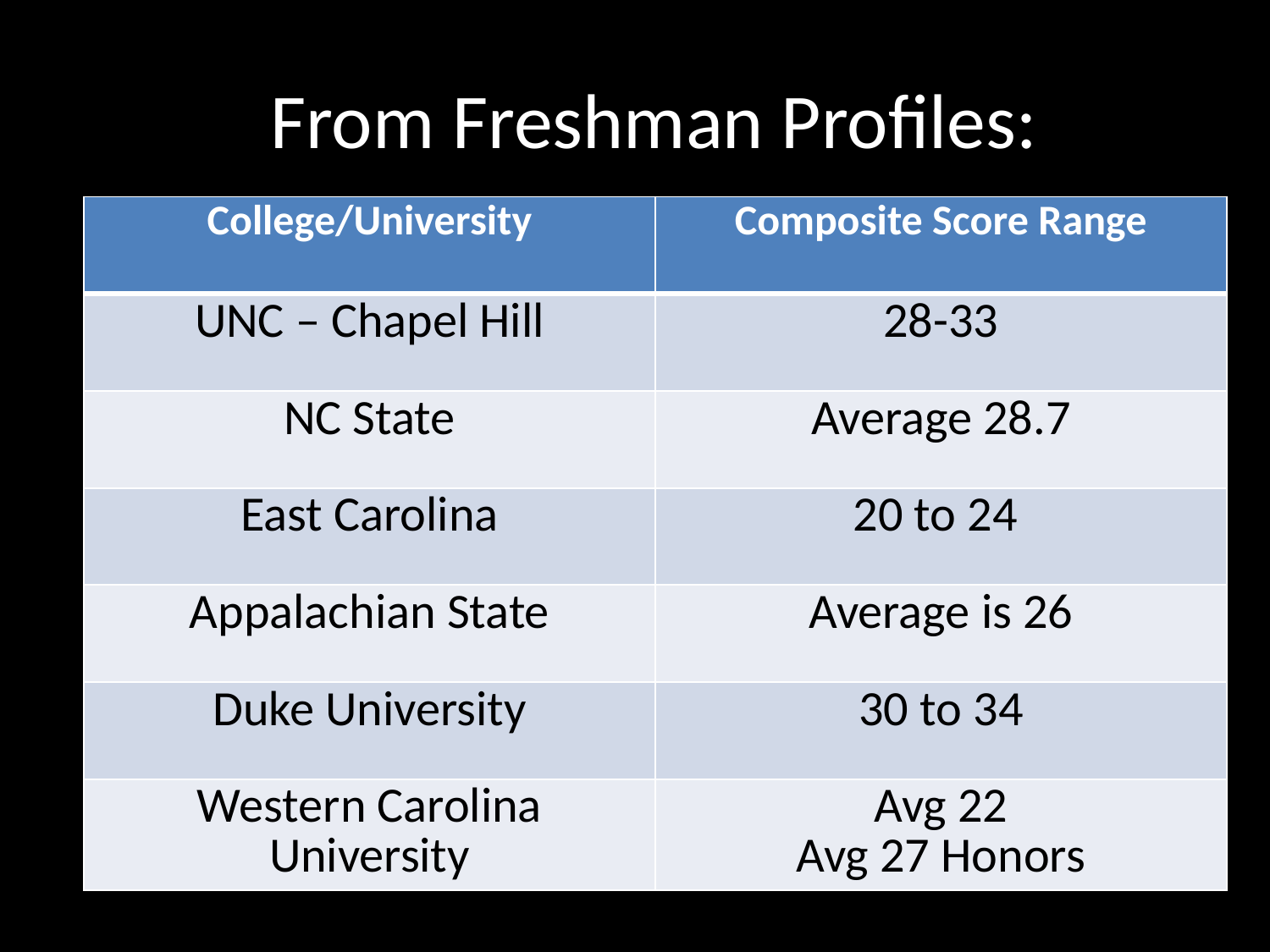

# From Freshman Profiles:
| College/University | Composite Score Range |
| --- | --- |
| UNC – Chapel Hill | 28-33 |
| NC State | Average 28.7 |
| East Carolina | 20 to 24 |
| Appalachian State | Average is 26 |
| Duke University | 30 to 34 |
| Western Carolina University | Avg 22 Avg 27 Honors |